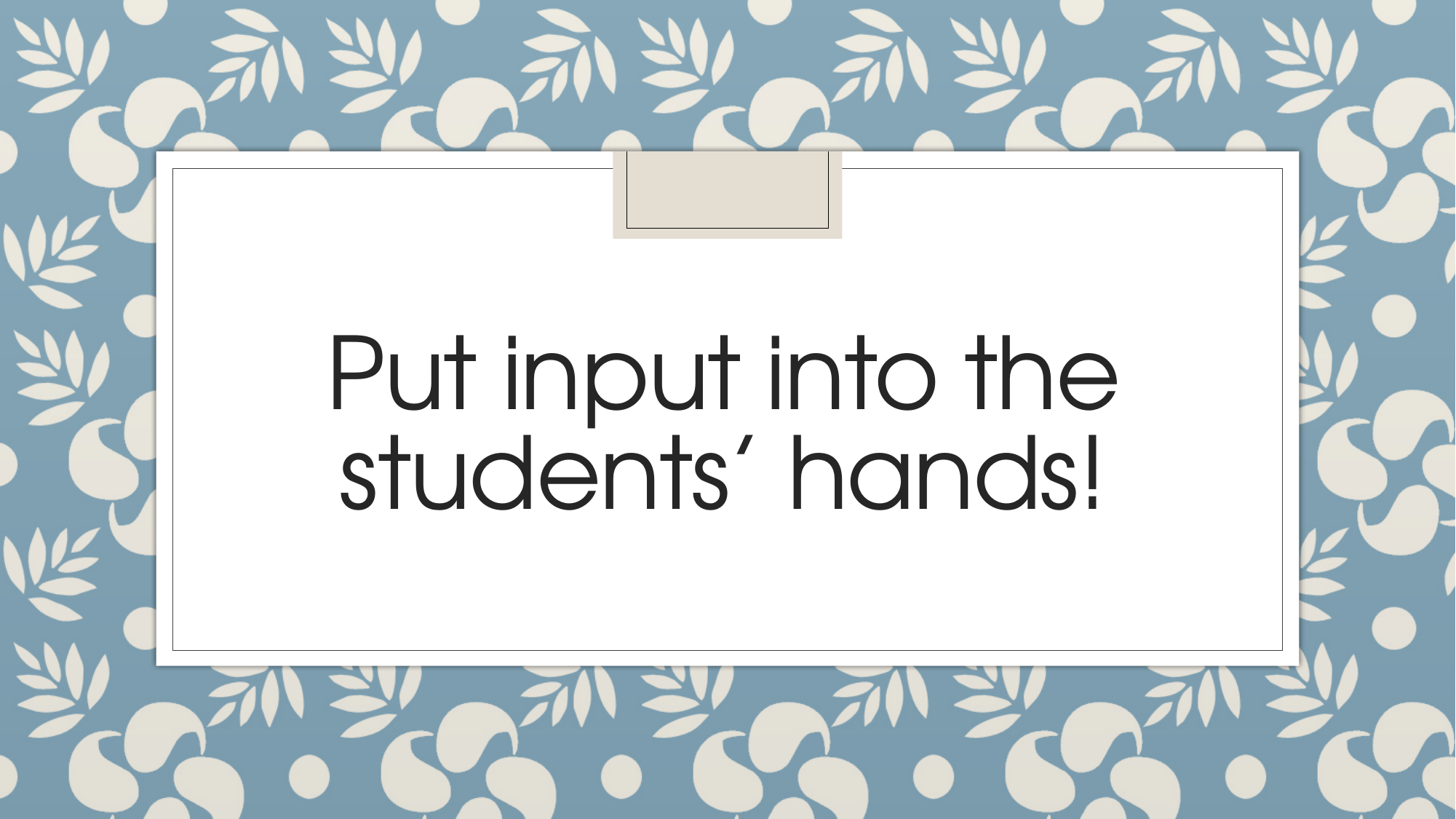

# Put input into the students’ hands!